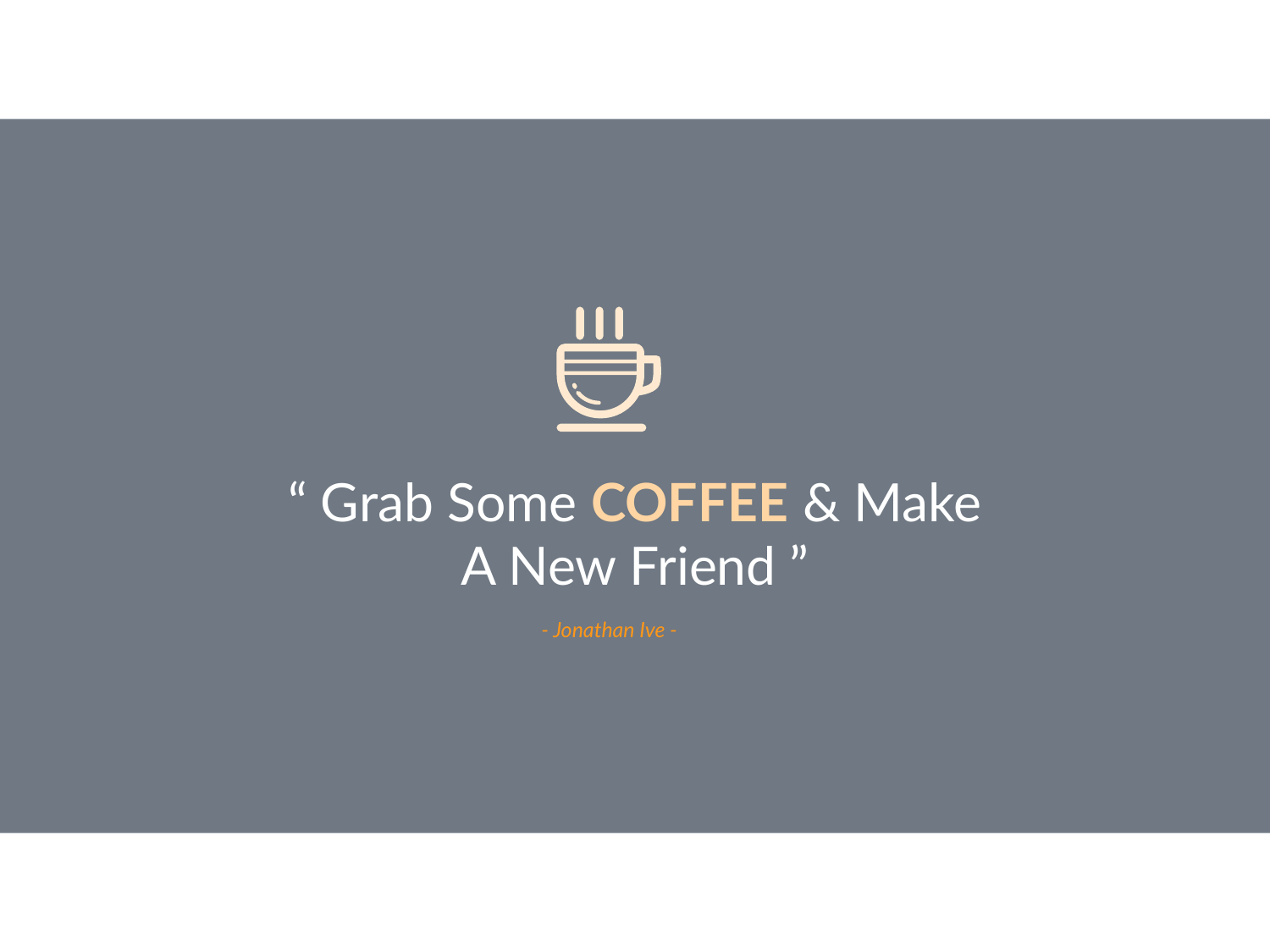

“ Grab Some COFFEE & Make
A New Friend ”
- Jonathan Ive -